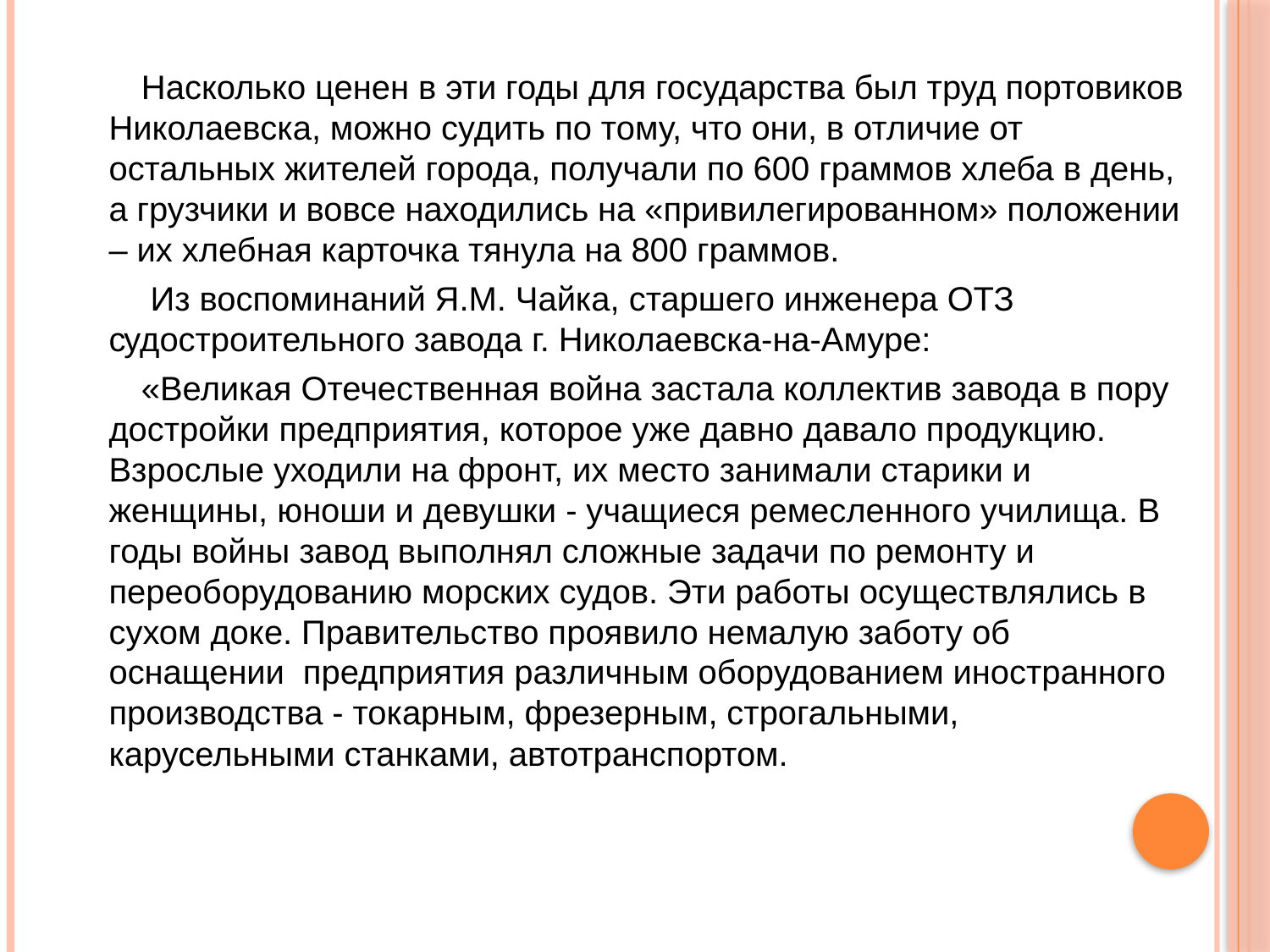

Насколько ценен в эти годы для государства был труд портовиков Николаевска, можно судить по тому, что они, в отличие от остальных жителей города, получали по 600 граммов хлеба в день, а грузчики и вовсе находились на «привилегированном» положении – их хлебная карточка тянула на 800 граммов.
        Из воспоминаний Я.М. Чайка, старшего инженера ОТЗ cудостроительного завода г. Николаевска-на-Амуре:
       «Великая Отечественная война застала коллектив завода в пору достройки предприятия, которое уже давно давало продукцию. Взрослые уходили на фронт, их место занимали старики и женщины, юноши и девушки - учащиеся ремесленного училища. В годы войны завод выполнял сложные задачи по ремонту и переоборудованию морских судов. Эти работы осуществлялись в  сухом доке. Правительство проявило немалую заботу об оснащении  предприятия различным оборудованием иностранного  производства - токарным, фрезерным, строгальными, карусельными станками, автотранспортом.